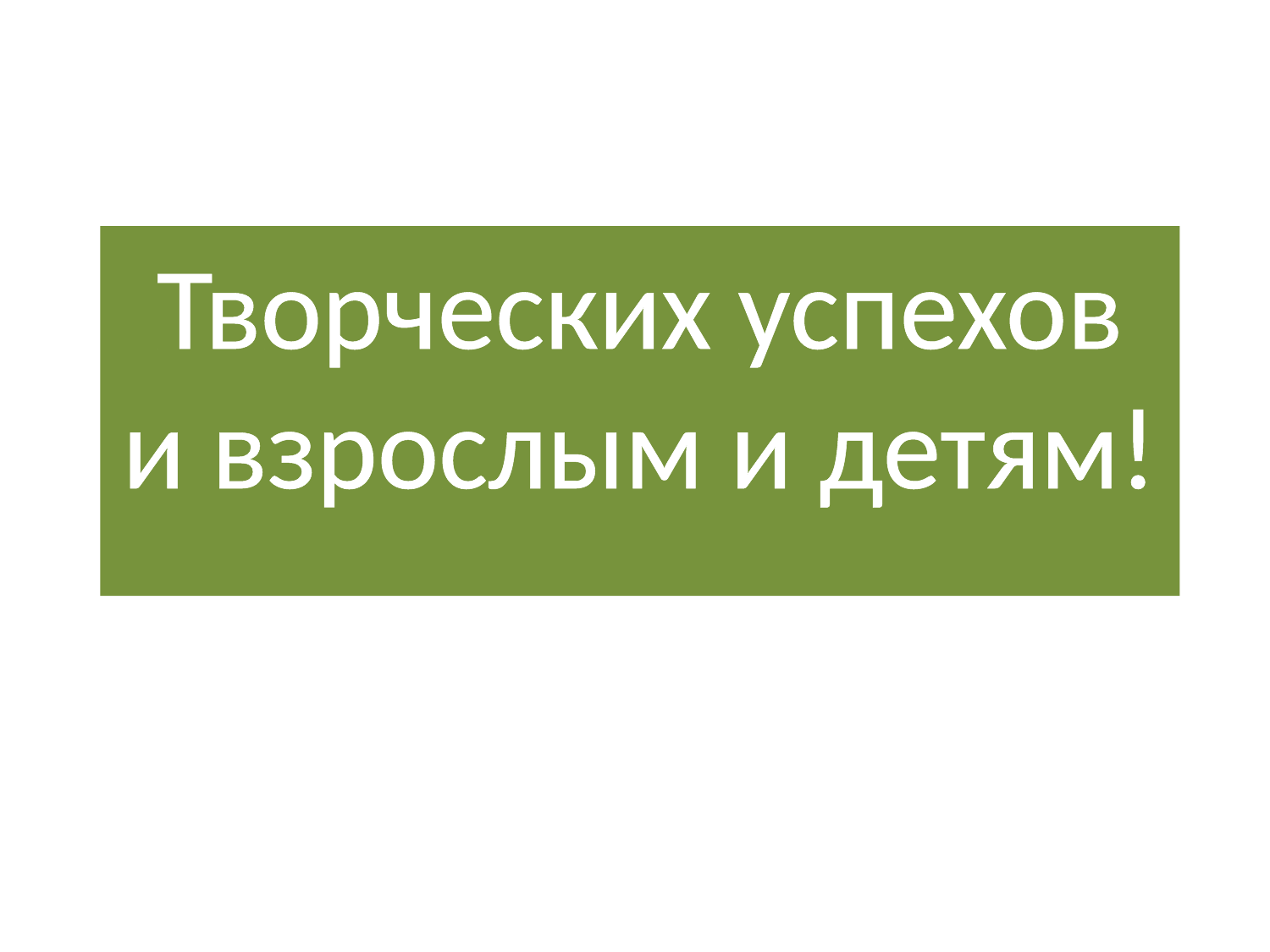

# Творческих успехов и взрослым и детям!